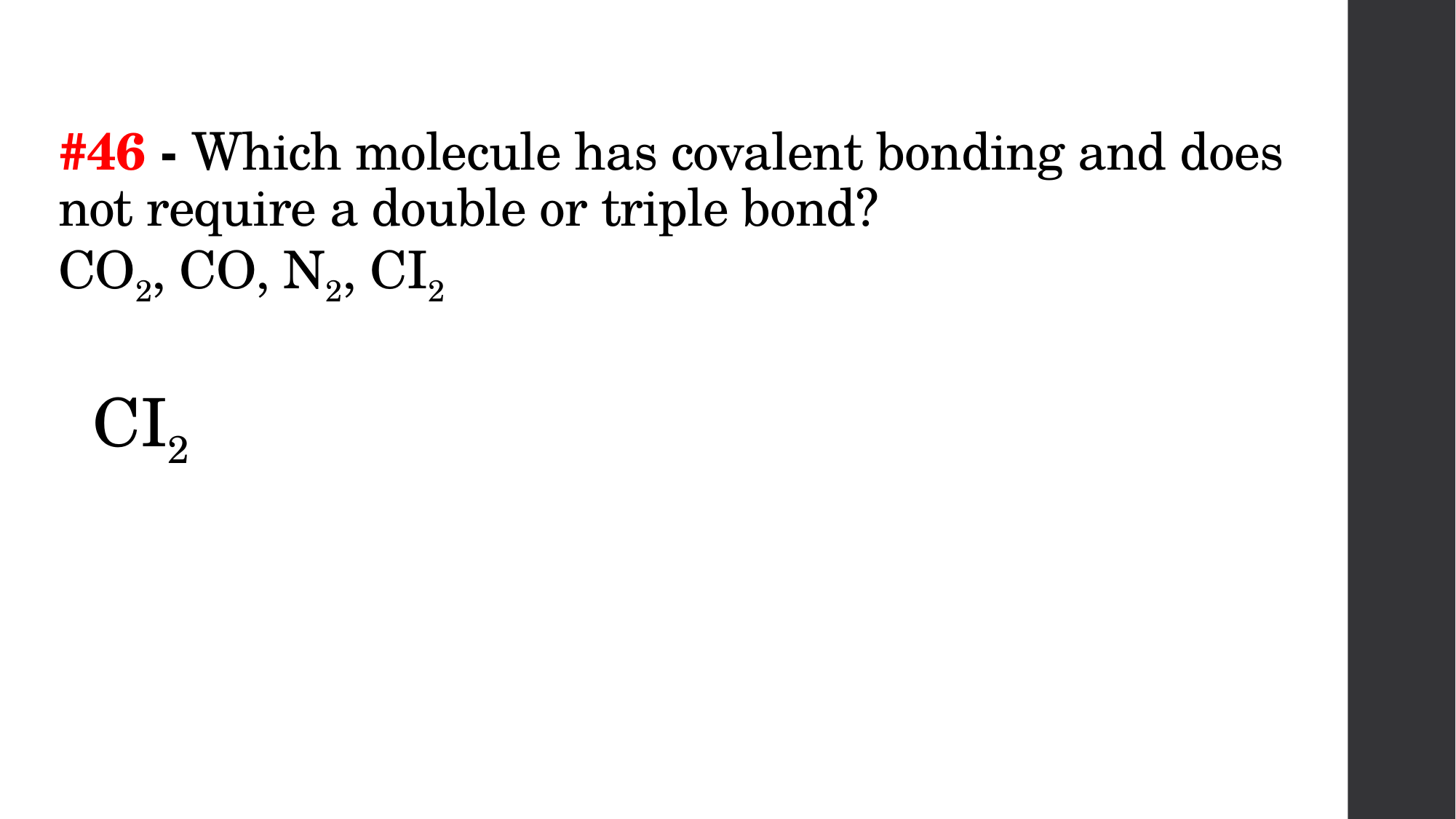

# #46 - Which molecule has covalent bonding and does not require a double or triple bond? CO2, CO, N2, CI2
CI2